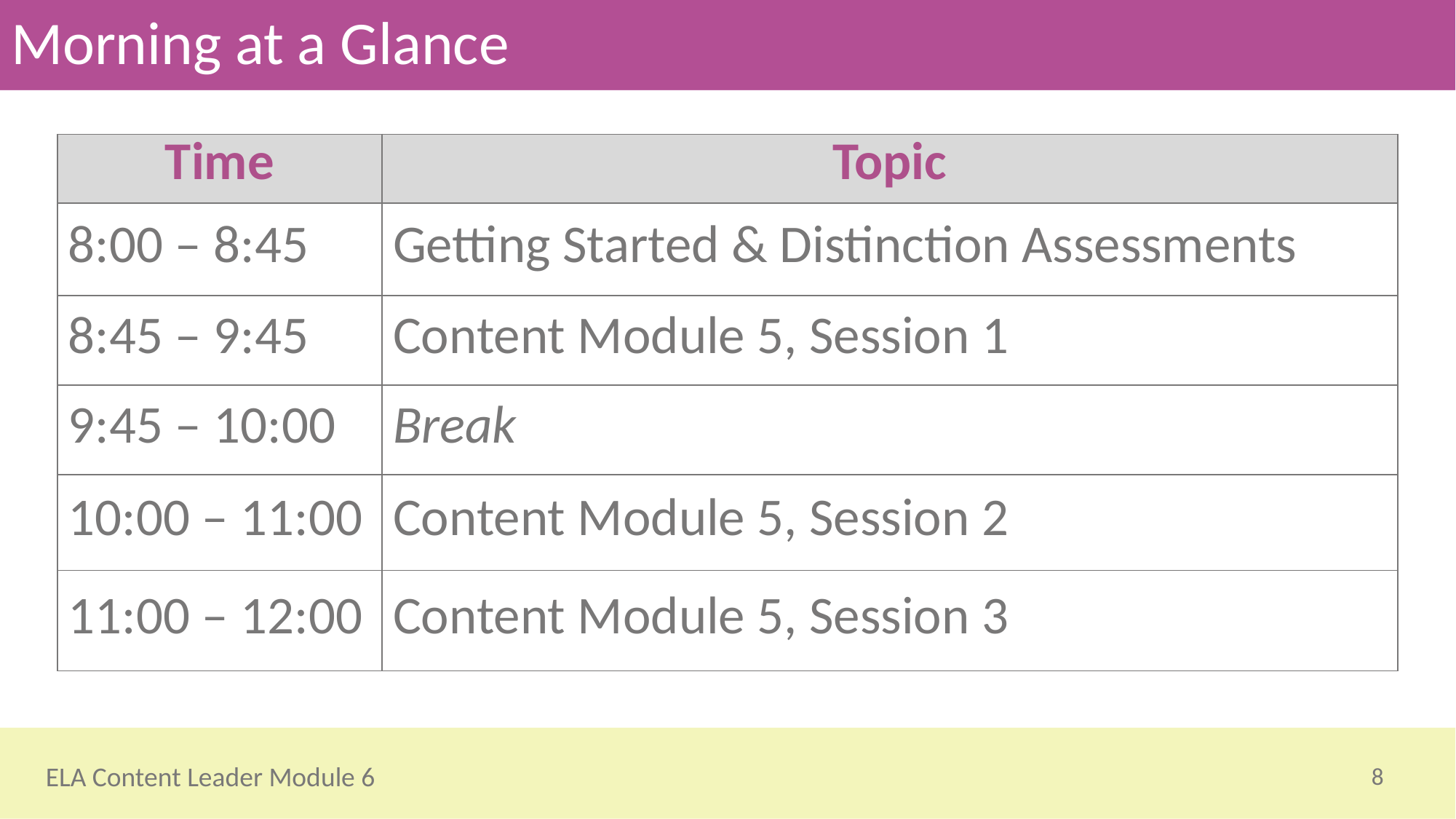

# Morning at a Glance
| Time | Topic |
| --- | --- |
| 8:00 – 8:45 | Getting Started & Distinction Assessments |
| 8:45 – 9:45 | Content Module 5, Session 1 |
| 9:45 – 10:00 | Break |
| 10:00 – 11:00 | Content Module 5, Session 2 |
| 11:00 – 12:00 | Content Module 5, Session 3 |
8